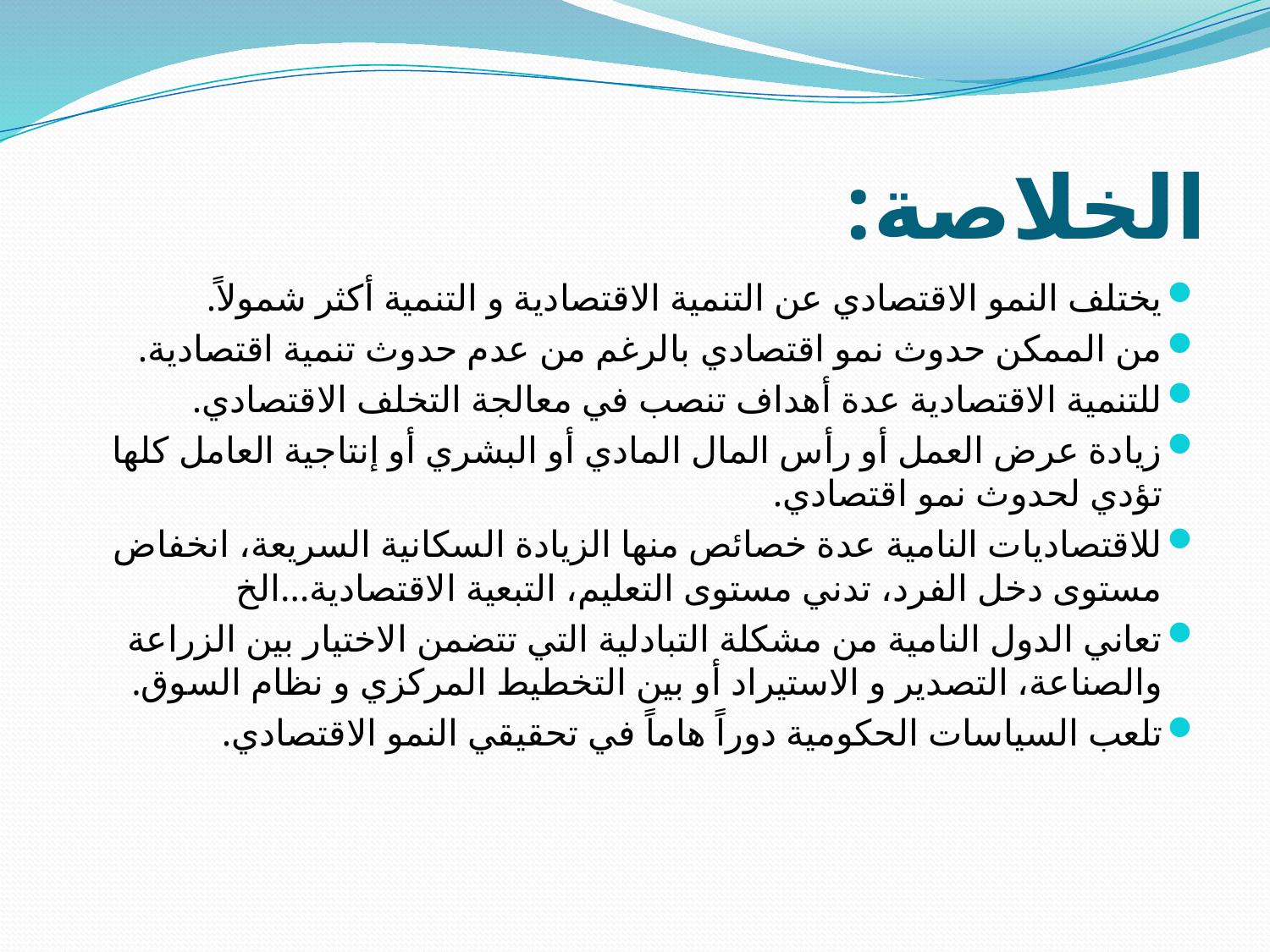

# الخلاصة:
يختلف النمو الاقتصادي عن التنمية الاقتصادية و التنمية أكثر شمولاً.
من الممكن حدوث نمو اقتصادي بالرغم من عدم حدوث تنمية اقتصادية.
للتنمية الاقتصادية عدة أهداف تنصب في معالجة التخلف الاقتصادي.
زيادة عرض العمل أو رأس المال المادي أو البشري أو إنتاجية العامل كلها تؤدي لحدوث نمو اقتصادي.
للاقتصاديات النامية عدة خصائص منها الزيادة السكانية السريعة، انخفاض مستوى دخل الفرد، تدني مستوى التعليم، التبعية الاقتصادية...الخ
تعاني الدول النامية من مشكلة التبادلية التي تتضمن الاختيار بين الزراعة والصناعة، التصدير و الاستيراد أو بين التخطيط المركزي و نظام السوق.
تلعب السياسات الحكومية دوراً هاماً في تحقيقي النمو الاقتصادي.